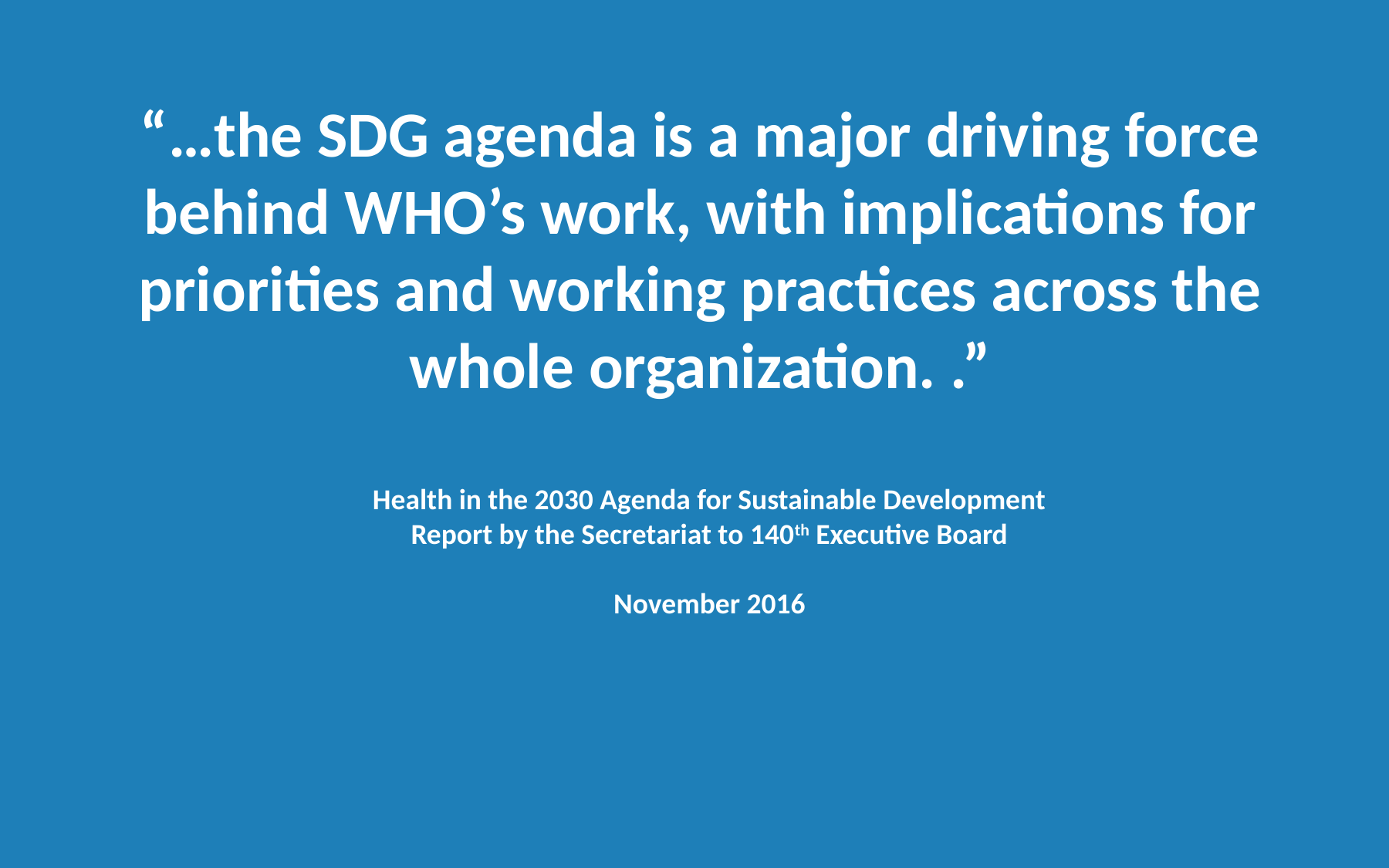

“…the SDG agenda is a major driving force behind WHO’s work, with implications for priorities and working practices across the whole organization. .”
Health in the 2030 Agenda for Sustainable Development
Report by the Secretariat to 140th Executive Board

November 2016